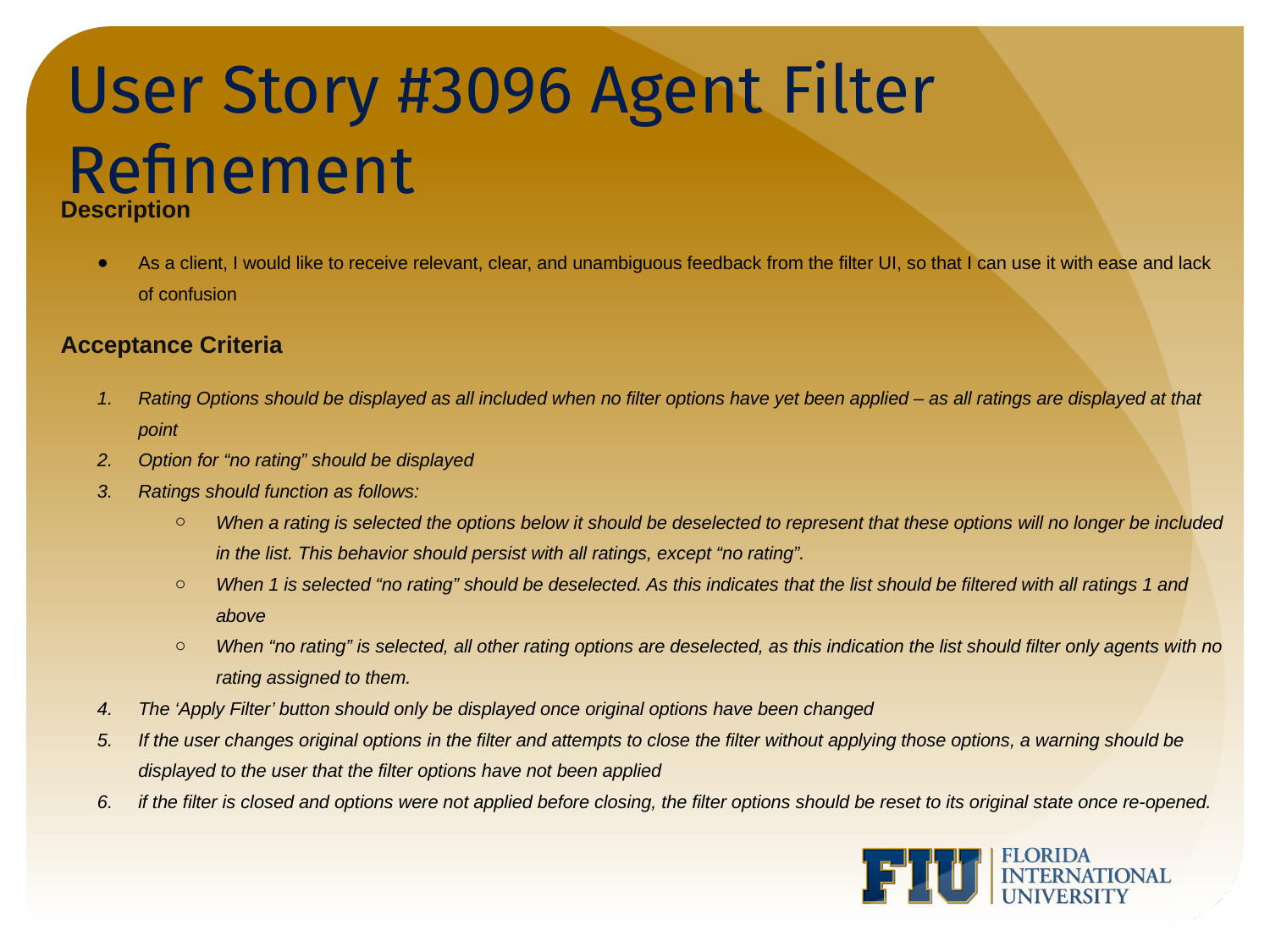

# User Story #3096 Agent Filter Refinement
Description
As a client, I would like to receive relevant, clear, and unambiguous feedback from the filter UI, so that I can use it with ease and lack of confusion
Acceptance Criteria
Rating Options should be displayed as all included when no filter options have yet been applied – as all ratings are displayed at that point
Option for “no rating” should be displayed
Ratings should function as follows:
​​When a rating is selected the options below it should be deselected to represent that these options will no longer be included in the list. This behavior should persist with all ratings, except “no rating”.
When 1 is selected “no rating” should be deselected. As this indicates that the list should be filtered with all ratings 1 and above
When “no rating” is selected, all other rating options are deselected, as this indication the list should filter only agents with no rating assigned to them.
The ‘Apply Filter’ button should only be displayed once original options have been changed
If the user changes original options in the filter and attempts to close the filter without applying those options, a warning should be displayed to the user that the filter options have not been applied
if the filter is closed and options were not applied before closing, the filter options should be reset to its original state once re-opened.